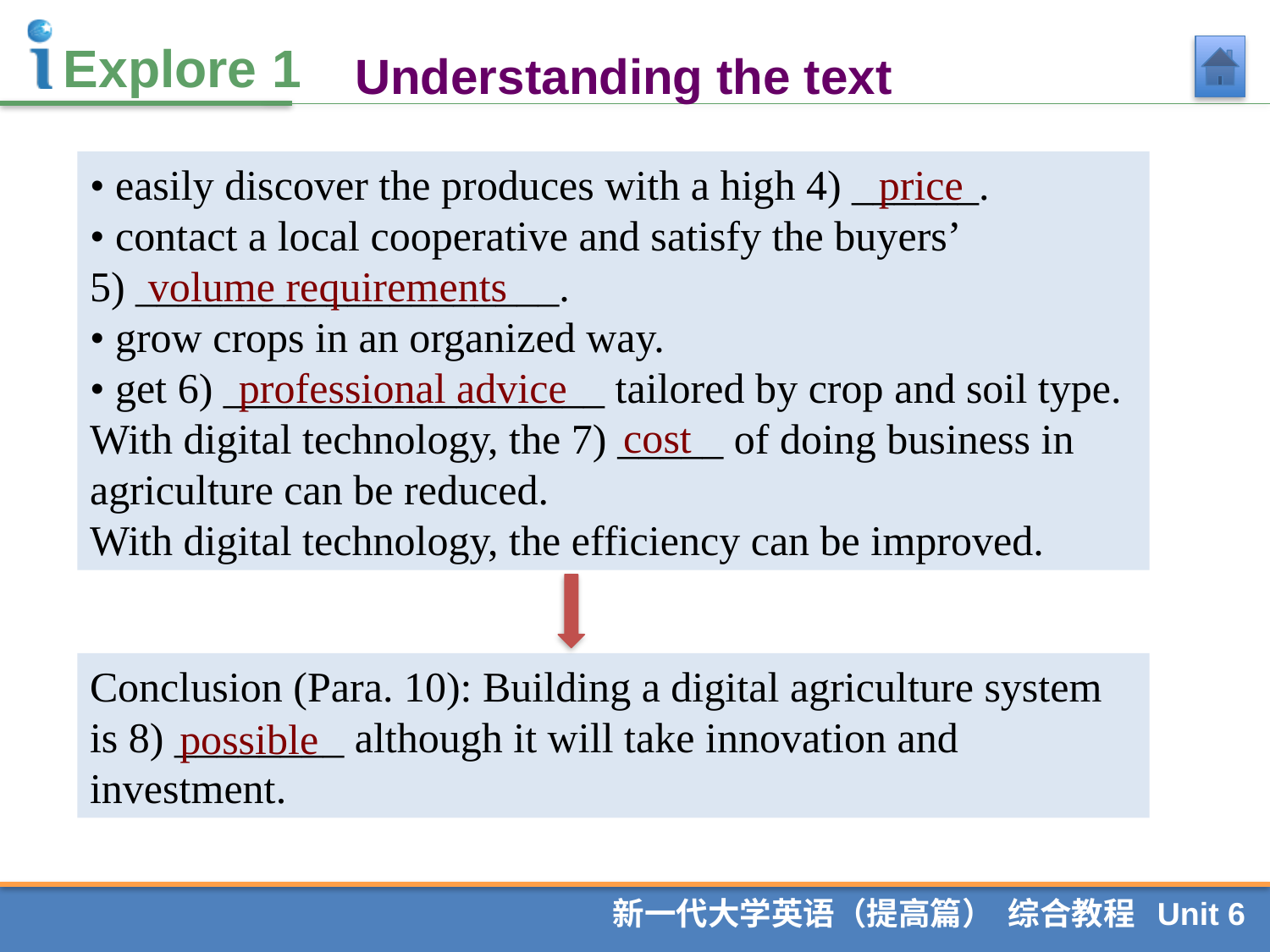

Understanding the text
• easily discover the produces with a high 4) ______.
• contact a local cooperative and satisfy the buyers’
5) ____________________.
• grow crops in an organized way.
• get 6) __________________ tailored by crop and soil type.
With digital technology, the 7) _____ of doing business in agriculture can be reduced.
With digital technology, the efficiency can be improved.
price
volume requirements
professional advice

cost

Conclusion (Para. 10): Building a digital agriculture system is 8) ________ although it will take innovation and investment.

possible